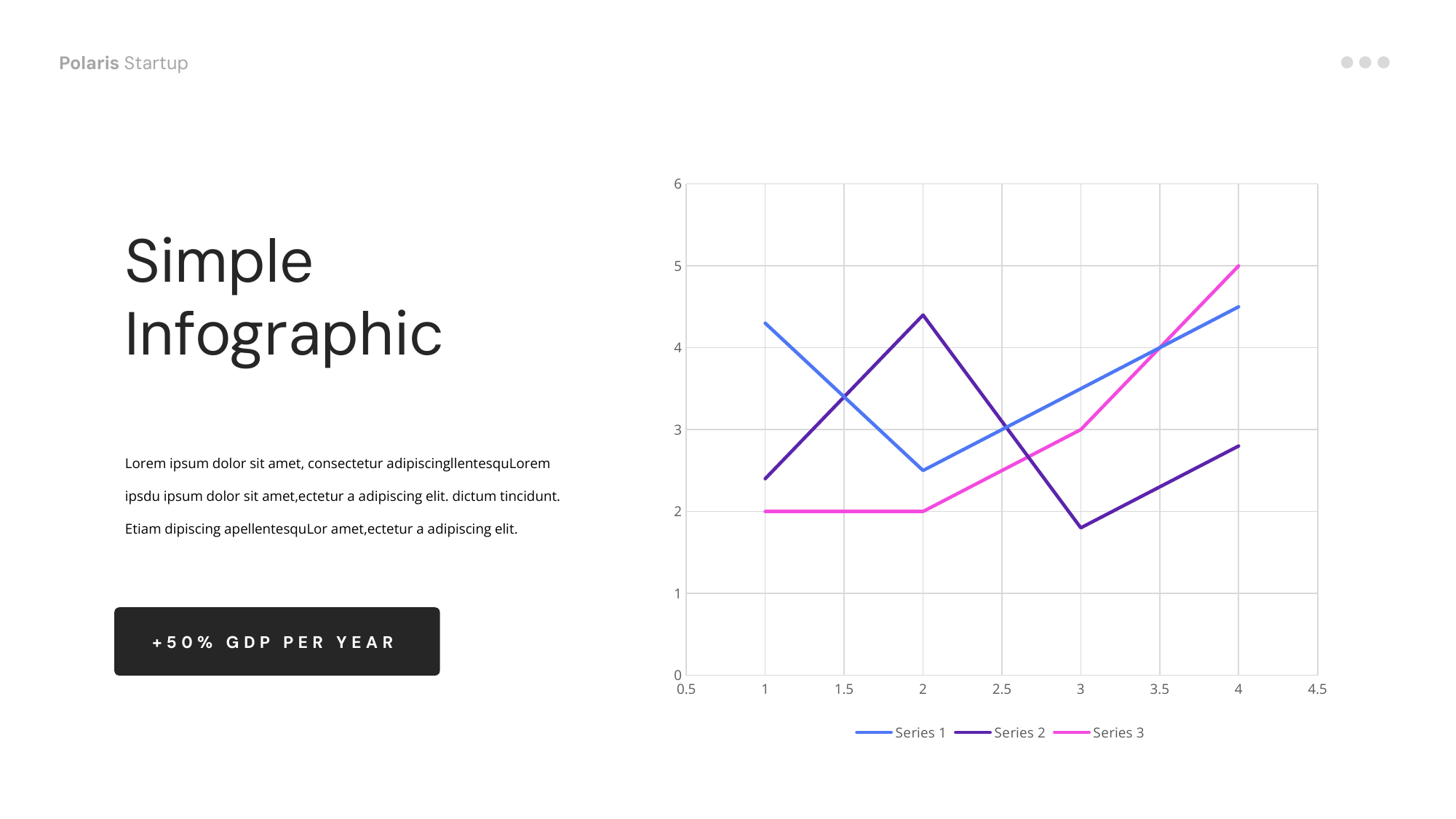

Polaris Startup

### Chart

| Category | Series 1 | Series 2 | Series 3 |
|---|---|---|---|
Simple
Infographic
Lorem ipsum dolor sit amet, consectetur adipiscingllentesquLorem ipsdu ipsum dolor sit amet,ectetur a adipiscing elit. dictum tincidunt. Etiam dipiscing apellentesquLor amet,ectetur a adipiscing elit.

+50% GDP PER YEAR